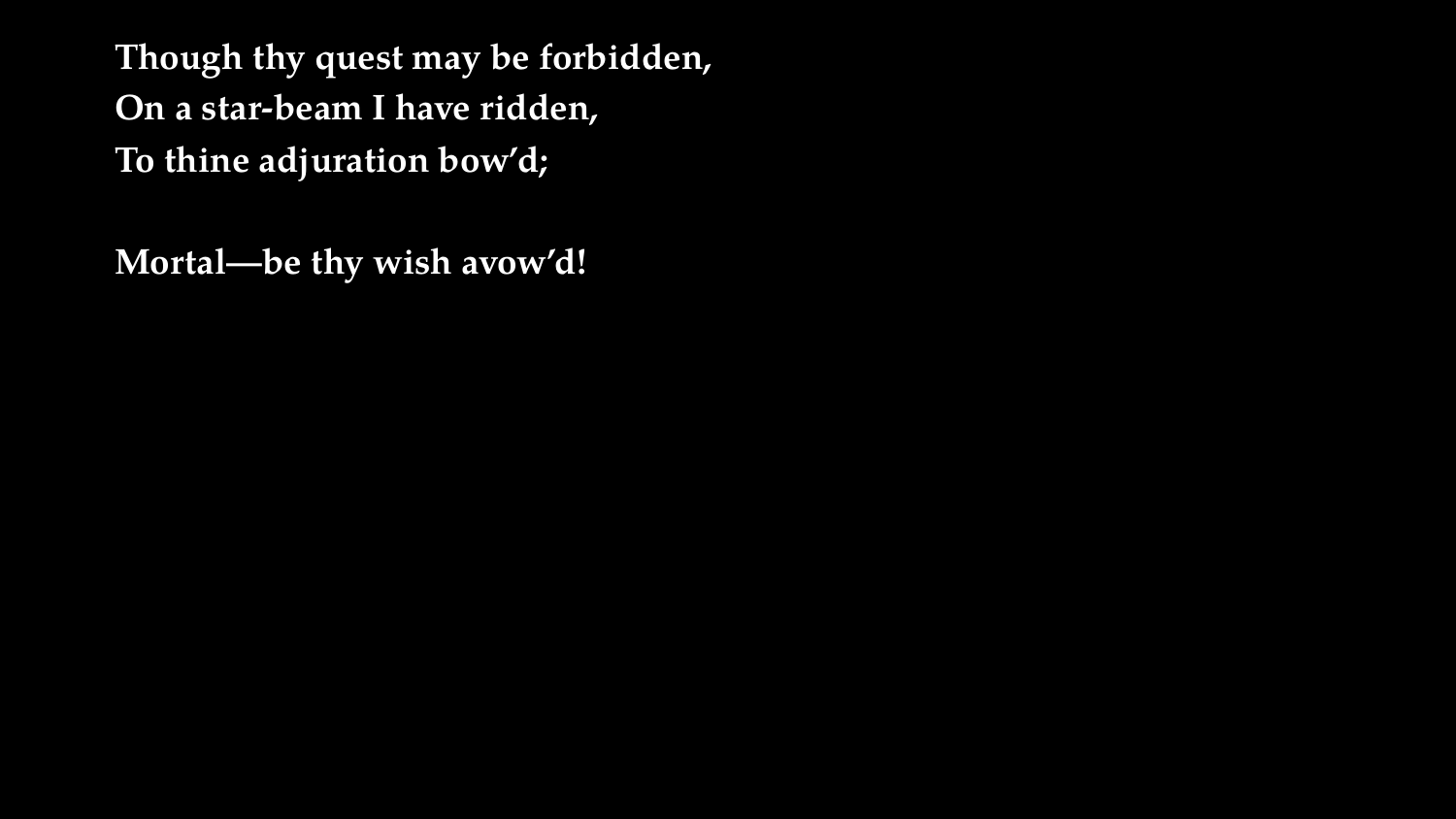

# Though thy quest may be forbidden, On a star-beam I have ridden, To thine adjuration bow’d; Mortal—be thy wish avow’d!